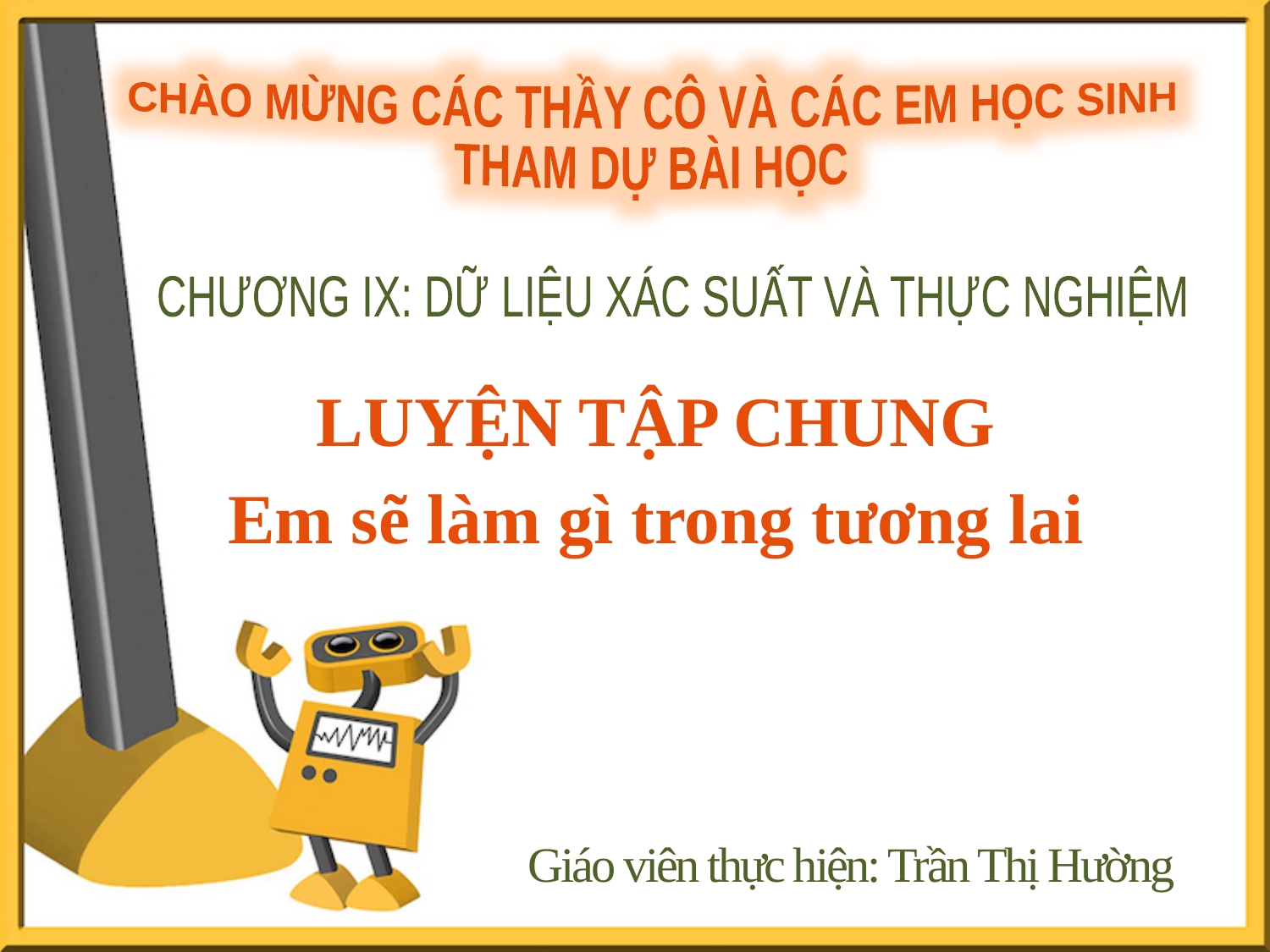

CHÀO MỪNG CÁC THẦY CÔ VÀ CÁC EM HỌC SINH
THAM DỰ BÀI HỌC
CHƯƠNG IX: DỮ LIỆU XÁC SUẤT VÀ THỰC NGHIỆM
LUYỆN TẬP CHUNG
Em sẽ làm gì trong tương lai
Giáo viên thực hiện: Trần Thị Hường